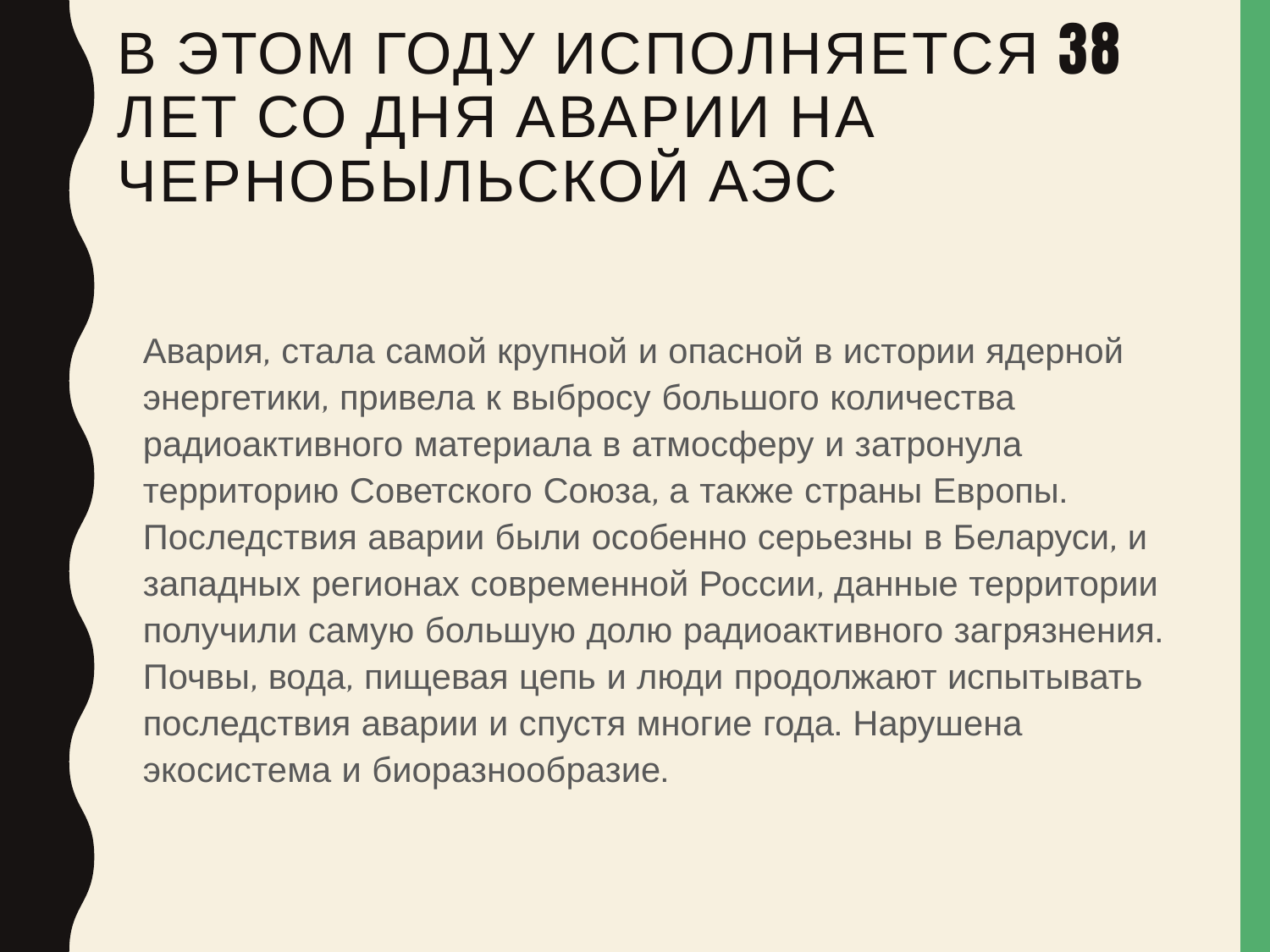

# В этом году исполняется 38 лет со дня аварии на Чернобыльской АЭС
Авария, стала самой крупной и опасной в истории ядерной энергетики, привела к выбросу большого количества радиоактивного материала в атмосферу и затронула территорию Советского Союза, а также страны Европы. Последствия аварии были особенно серьезны в Беларуси, и западных регионах современной России, данные территории получили самую большую долю радиоактивного загрязнения. Почвы, вода, пищевая цепь и люди продолжают испытывать последствия аварии и спустя многие года. Нарушена экосистема и биоразнообразие.